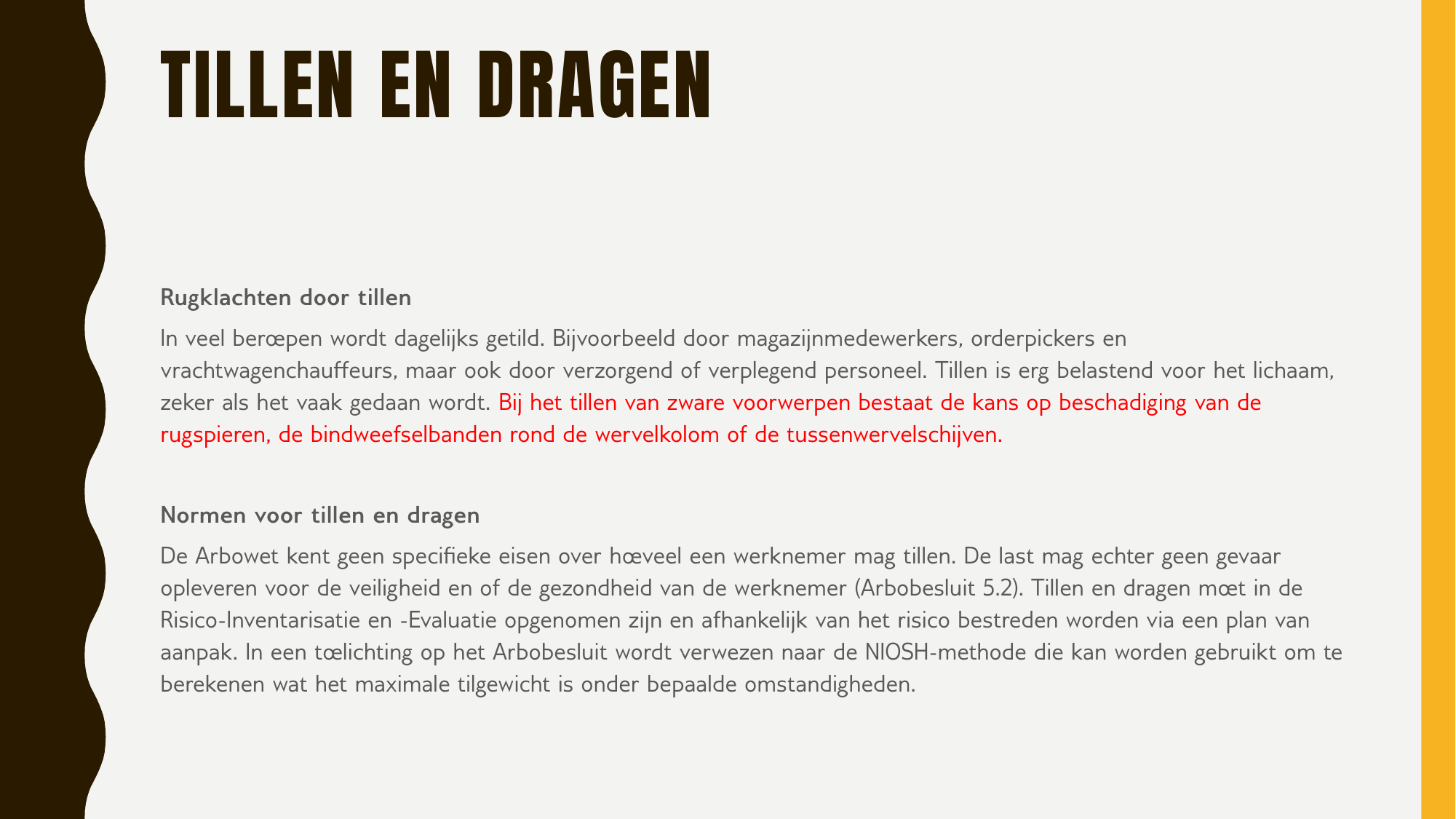

# Tillen en dragen
Rugklachten door tillen
In veel beroepen wordt dagelijks getild. Bijvoorbeeld door magazijnmedewerkers, orderpickers en vrachtwagenchauffeurs, maar ook door verzorgend of verplegend personeel. Tillen is erg belastend voor het lichaam, zeker als het vaak gedaan wordt. Bij het tillen van zware voorwerpen bestaat de kans op beschadiging van de rugspieren, de bindweefselbanden rond de wervelkolom of de tussenwervelschijven.

Normen voor tillen en dragen
De Arbowet kent geen specifieke eisen over hoeveel een werknemer mag tillen. De last mag echter geen gevaar opleveren voor de veiligheid en of de gezondheid van de werknemer (Arbobesluit 5.2). Tillen en dragen moet in de Risico-Inventarisatie en -Evaluatie opgenomen zijn en afhankelijk van het risico bestreden worden via een plan van aanpak. In een toelichting op het Arbobesluit wordt verwezen naar de NIOSH-methode die kan worden gebruikt om te berekenen wat het maximale tilgewicht is onder bepaalde omstandigheden.